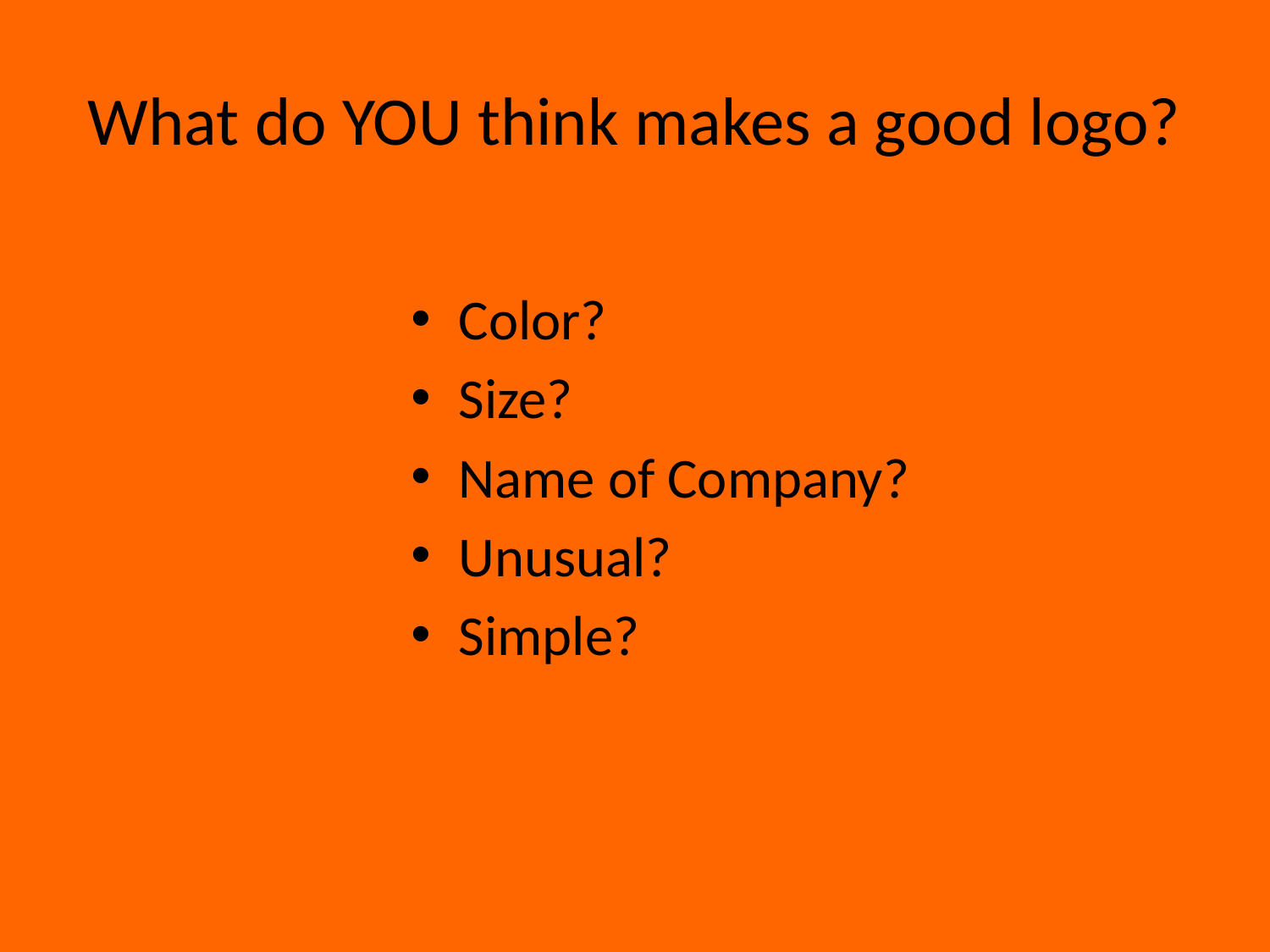

# What do YOU think makes a good logo?
Color?
Size?
Name of Company?
Unusual?
Simple?